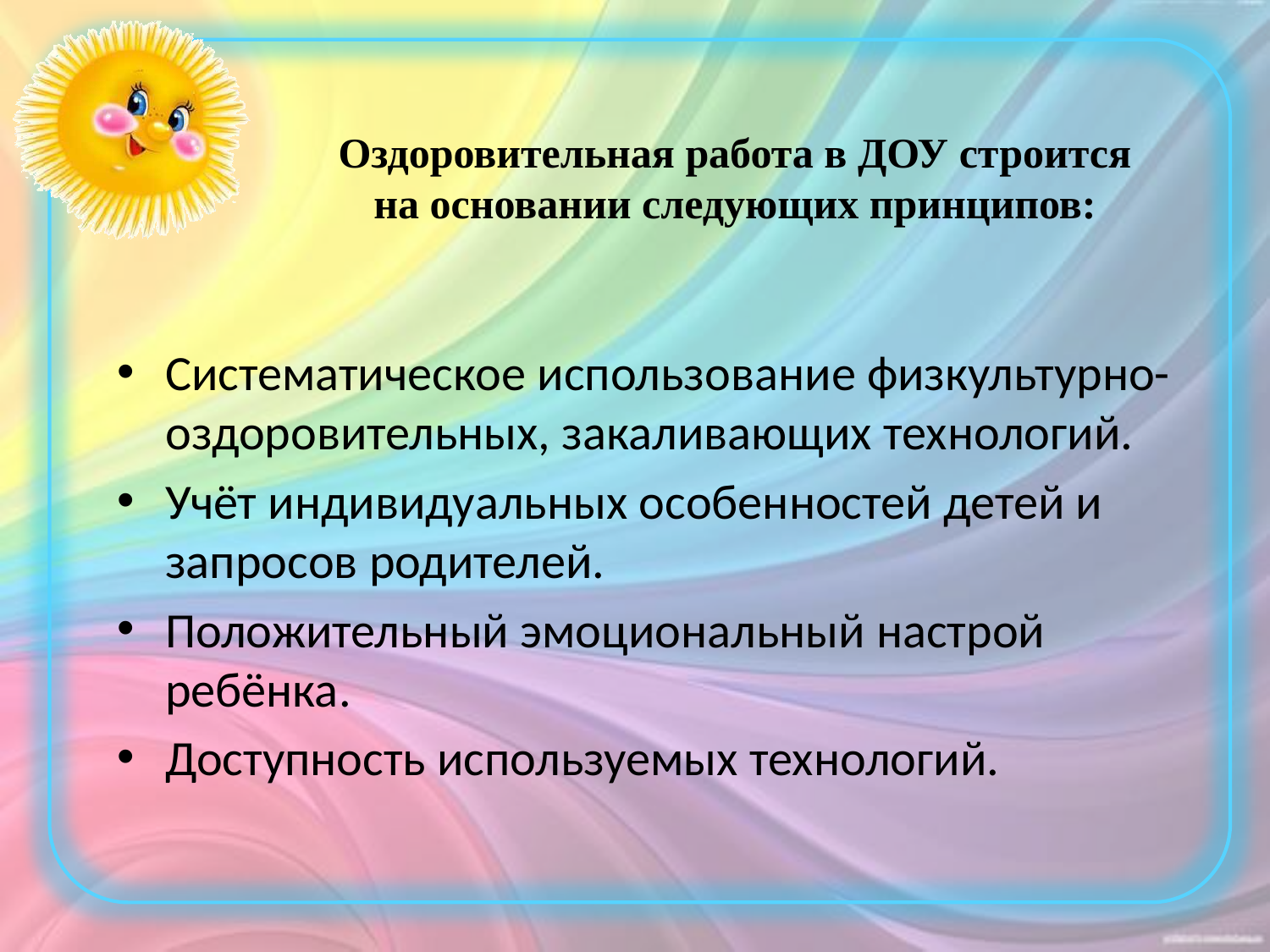

Оздоровительная работа в ДОУ строится на основании следующих принципов:

Систематическое использование физкультурно-оздоровительных, закаливающих технологий.
Учёт индивидуальных особенностей детей и запросов родителей.
Положительный эмоциональный настрой ребёнка.
Доступность используемых технологий.